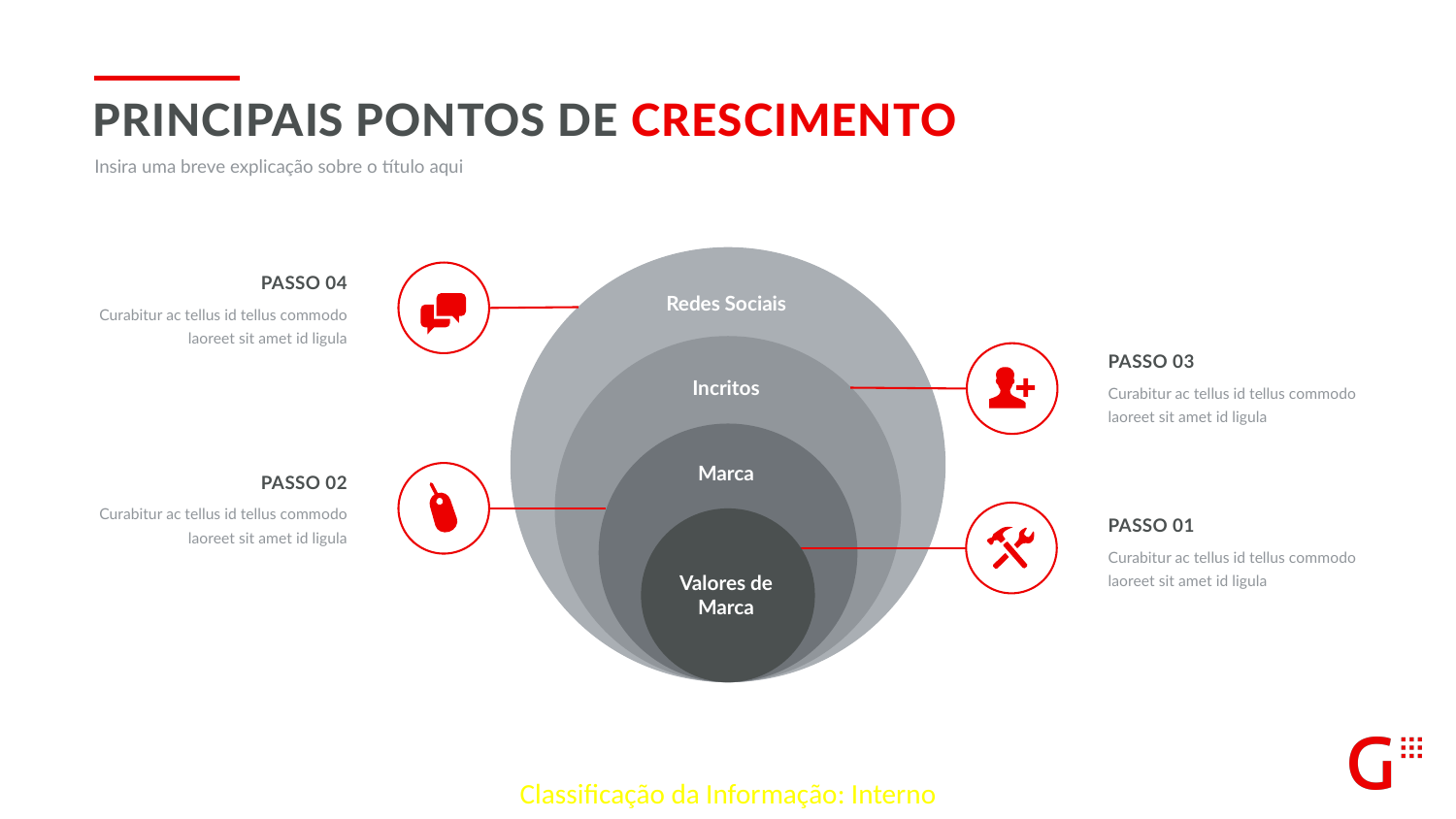

Principais pontos de crescimento
Insira uma breve explicação sobre o título aqui

passo 04
Curabitur ac tellus id tellus commodo laoreet sit amet id ligula
Redes Sociais

passo 03
Curabitur ac tellus id tellus commodo laoreet sit amet id ligula
Incritos

Marca

passo 02
Curabitur ac tellus id tellus commodo laoreet sit amet id ligula

passo 01
Curabitur ac tellus id tellus commodo laoreet sit amet id ligula
Valores de
Marca